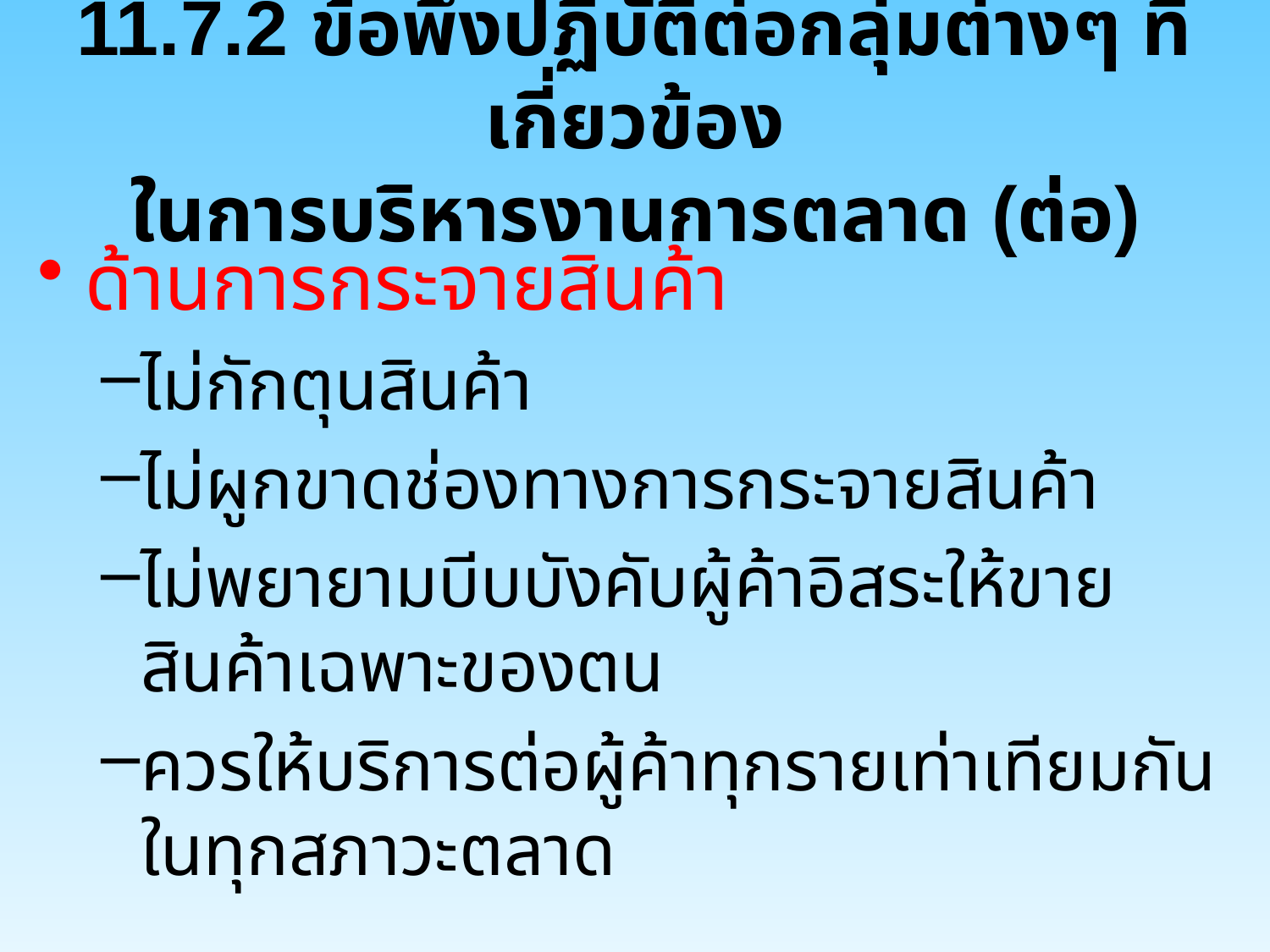

# 11.7.2 ข้อพึงปฏิบัติต่อกลุ่มต่างๆ ที่เกี่ยวข้อง ในการบริหารงานการตลาด (ต่อ)
ด้านการกระจายสินค้า
ไม่กักตุนสินค้า
ไม่ผูกขาดช่องทางการกระจายสินค้า
ไม่พยายามบีบบังคับผู้ค้าอิสระให้ขายสินค้าเฉพาะของตน
ควรให้บริการต่อผู้ค้าทุกรายเท่าเทียมกันในทุกสภาวะตลาด